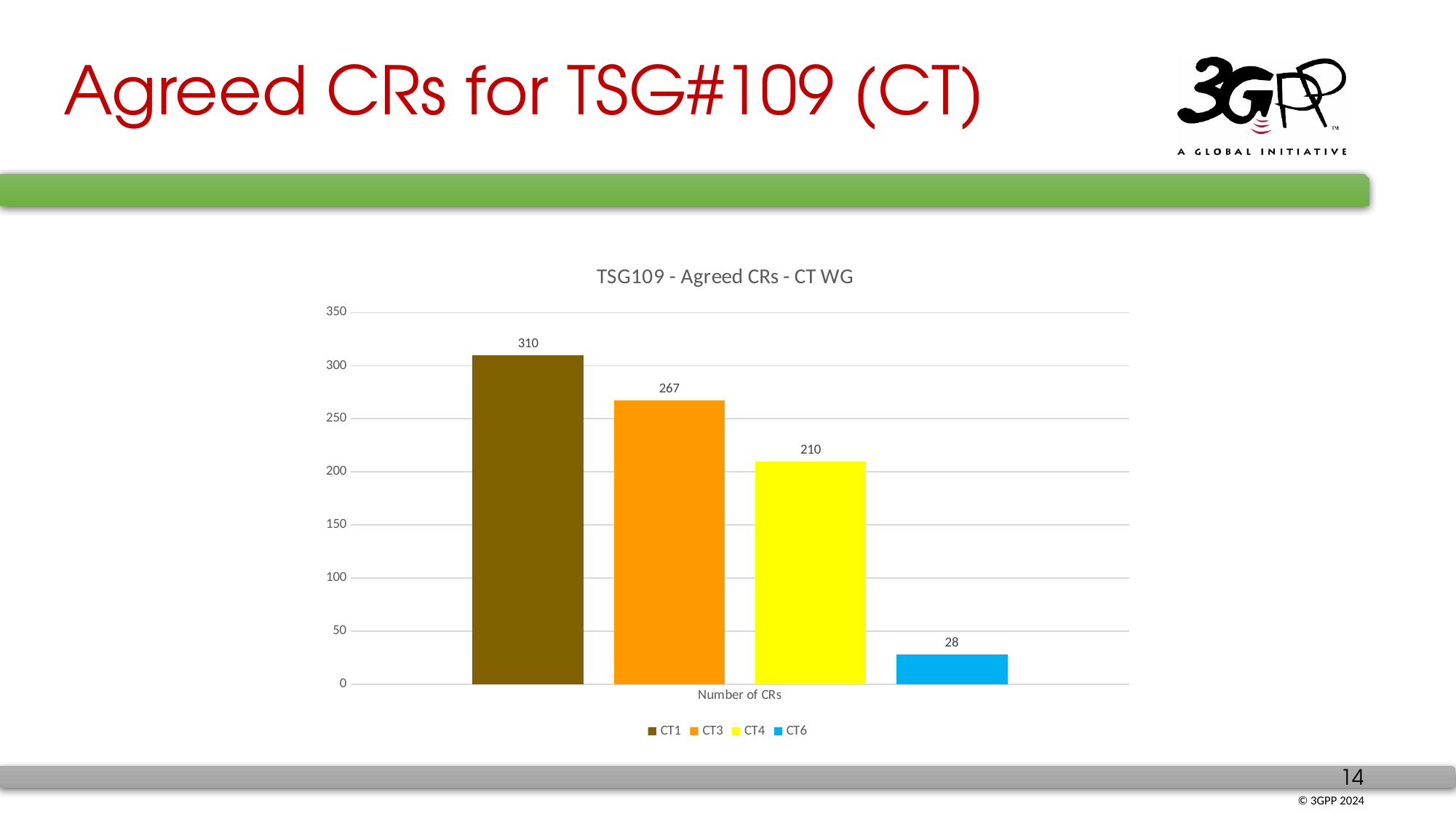

# Agreed CRs for TSG#109 (CT)

### Chart: TSG109 - Agreed CRs - CT WG

| Category | CT1 | CT3 | CT4 | CT6 |
|---|---|---|---|---|
| Number of CRs | 310.0 | 267.0 | 210.0 | 28.0 |